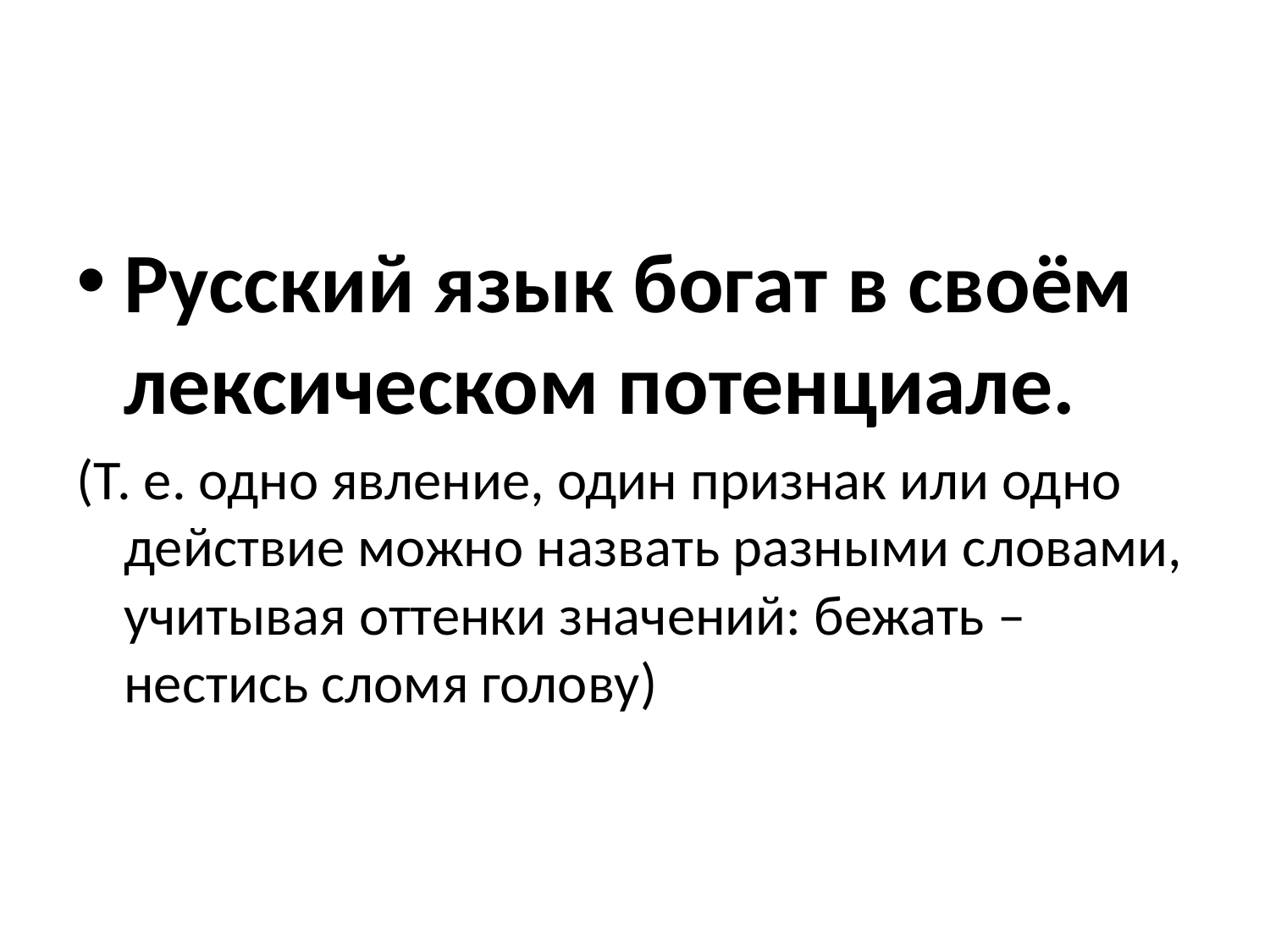

#
Русский язык богат в своём лексическом потенциале.
(Т. е. одно явление, один признак или одно действие можно назвать разными словами, учитывая оттенки значений: бежать – нестись сломя голову)